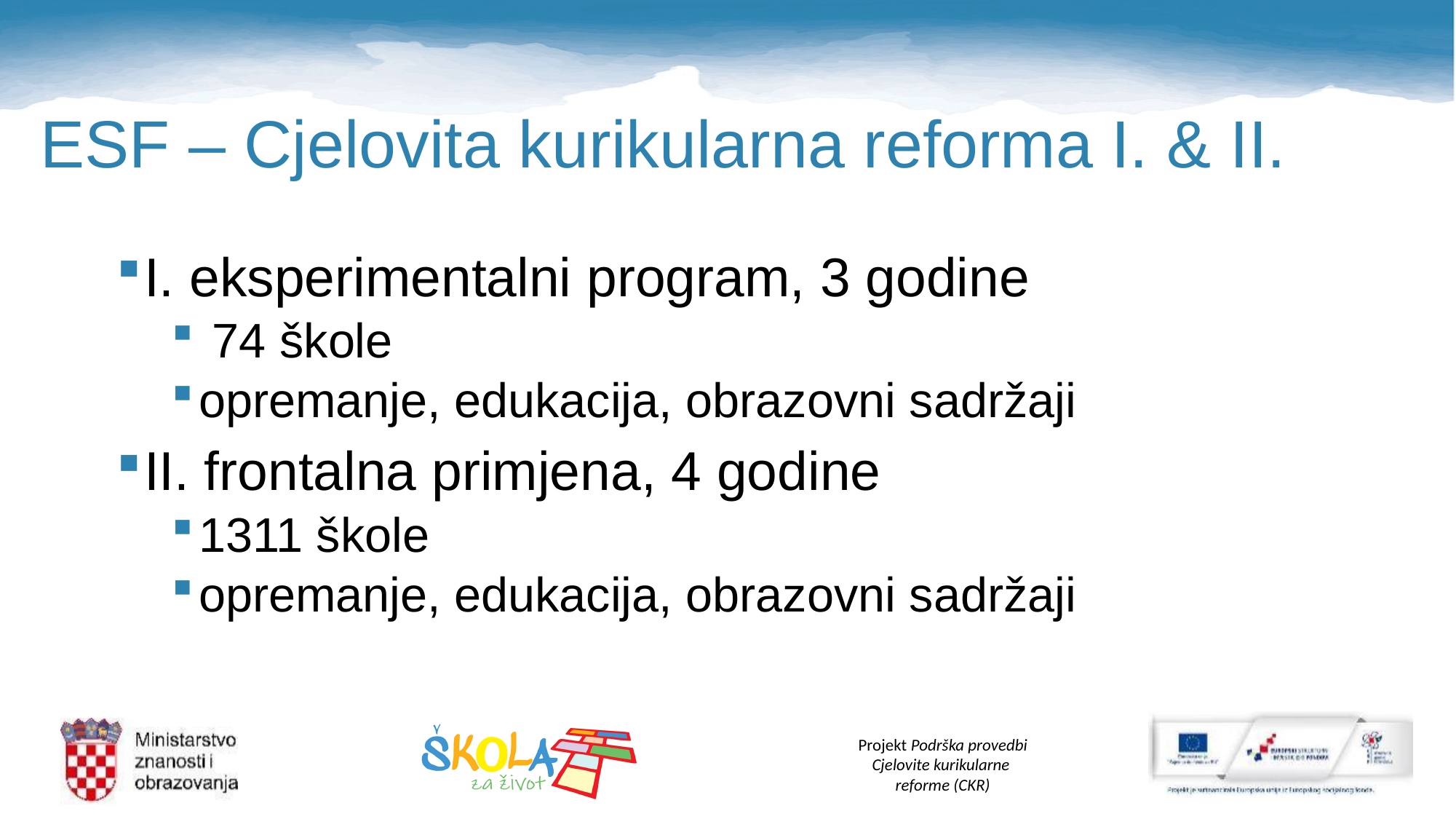

# ESF – Cjelovita kurikularna reforma I. & II.
I. eksperimentalni program, 3 godine
 74 škole
opremanje, edukacija, obrazovni sadržaji
II. frontalna primjena, 4 godine
1311 škole
opremanje, edukacija, obrazovni sadržaji